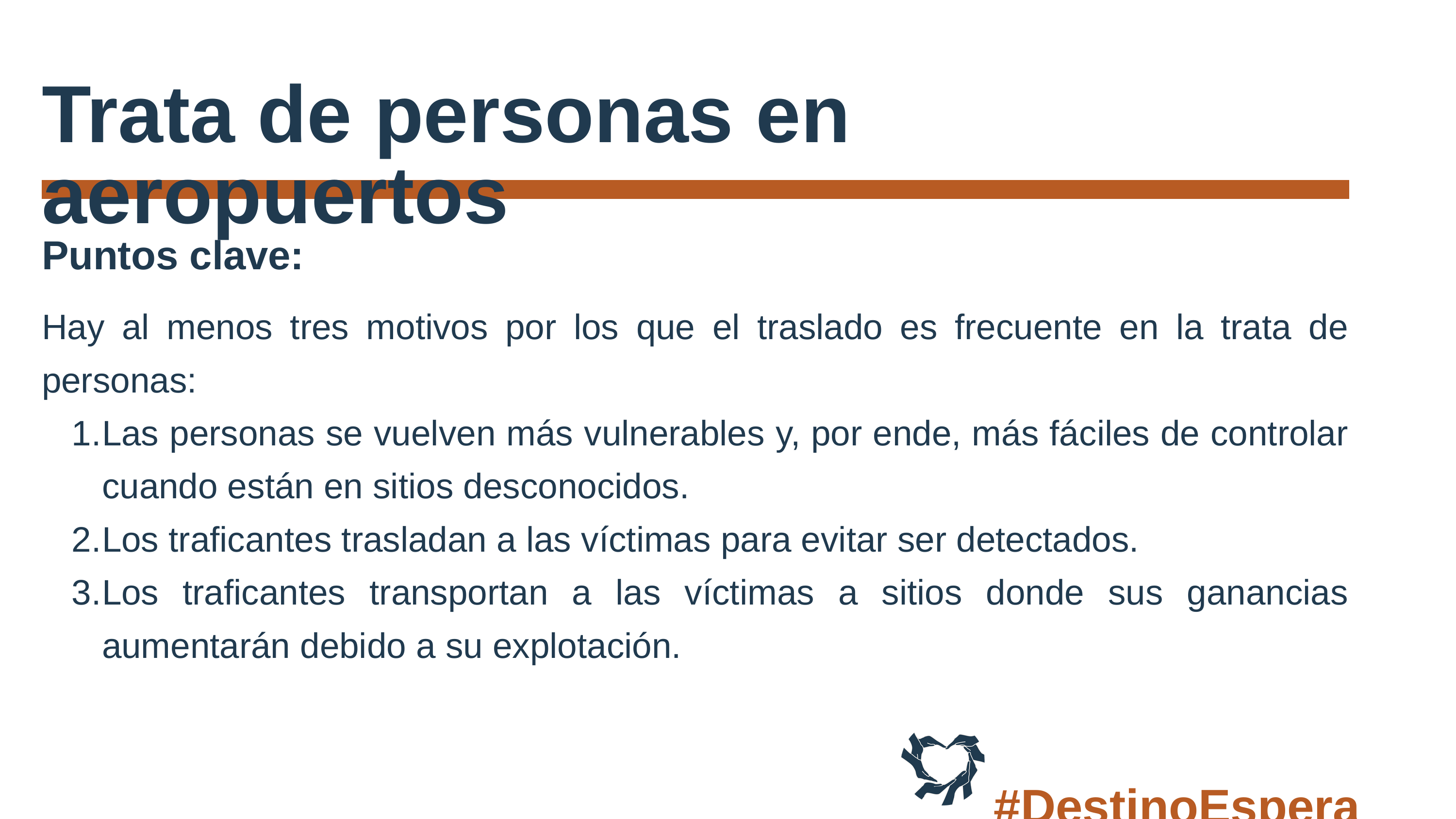

Trata de personas en aeropuertos

Puntos clave:
Hay al menos tres motivos por los que el traslado es frecuente en la trata de personas:
Las personas se vuelven más vulnerables y, por ende, más fáciles de controlar cuando están en sitios desconocidos.
Los traficantes trasladan a las víctimas para evitar ser detectados.
Los traficantes transportan a las víctimas a sitios donde sus ganancias aumentarán debido a su explotación.

#DestinoEsperanza